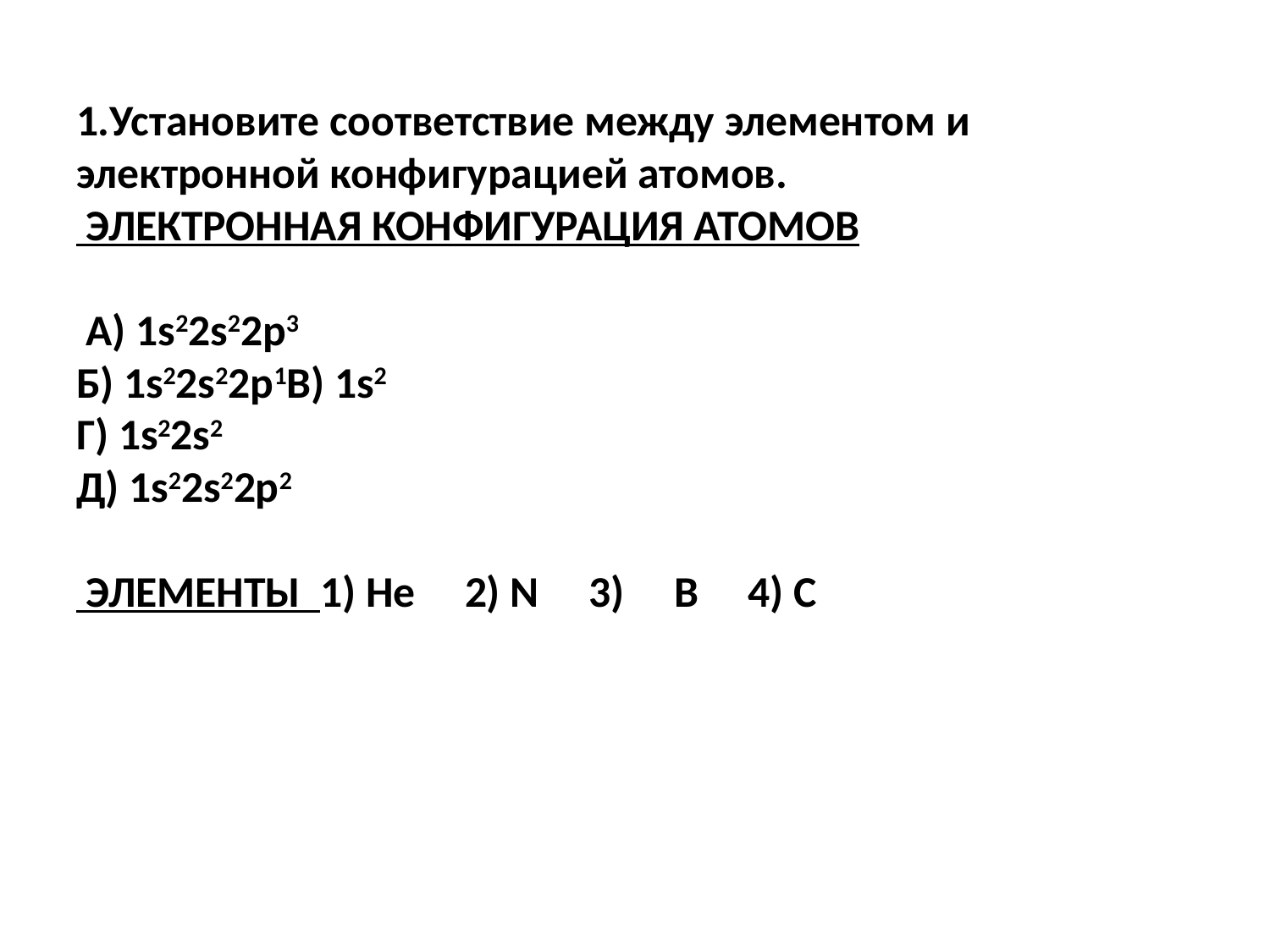

# 1.Установите соответствие между элементом и электронной конфигурацией атомов. ЭЛЕКТРОННАЯ КОНФИГУРАЦИЯ АТОМОВ    А) 1s22s22p3 Б) 1s22s22p1В) 1s2 Г) 1s22s2 Д) 1s22s22p2   ЭЛЕМЕНТЫ  1) He     2) N     3)     B     4) C